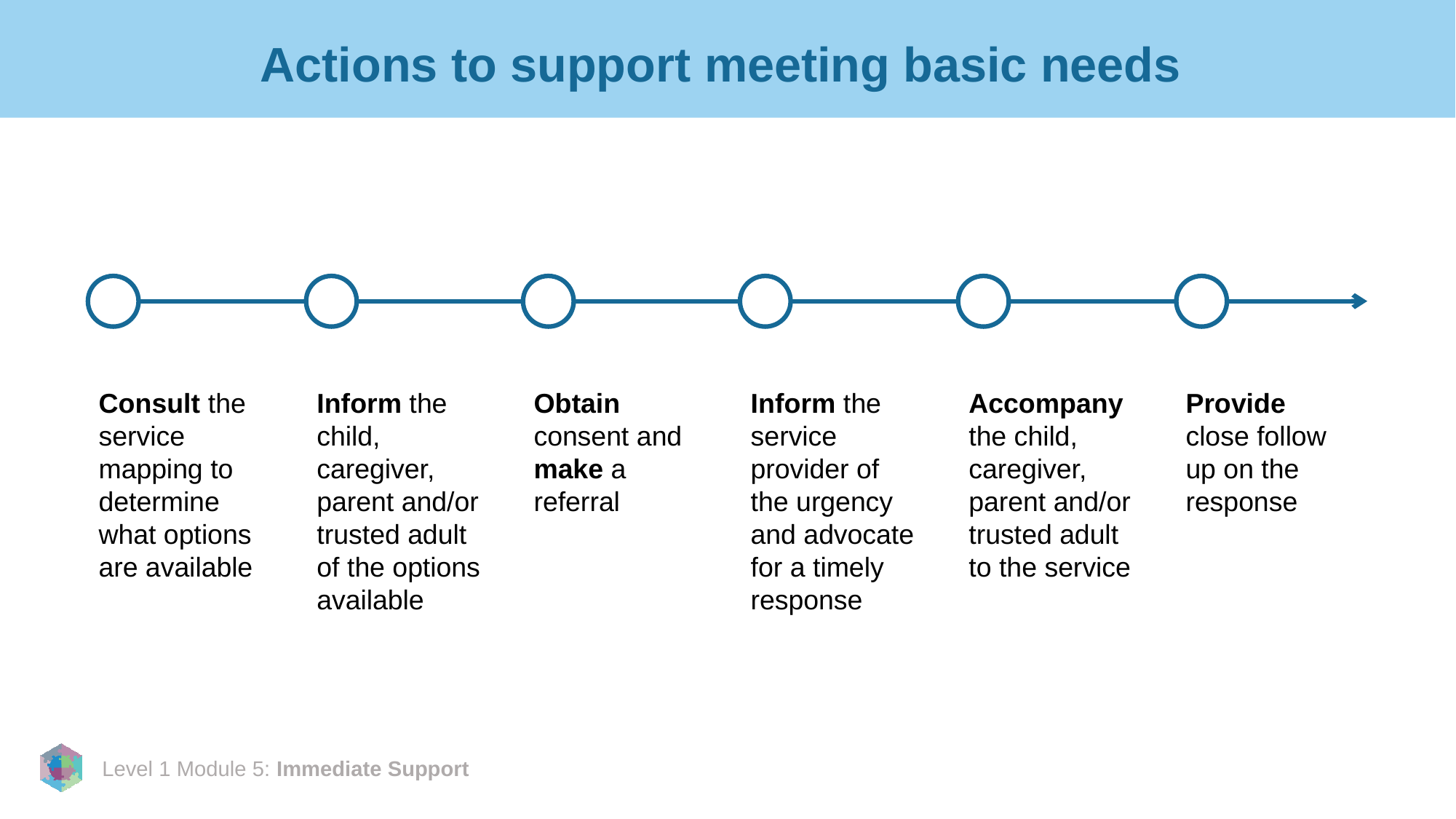

# Actions to support meeting basic needs

Consult the service mapping to determine what options are available
Inform the child, caregiver, parent and/or trusted adult of the options available
Obtain consent and make a referral
Inform the service provider of the urgency and advocate for a timely response
Accompany the child, caregiver, parent and/or trusted adult to the service
Provide close follow up on the response